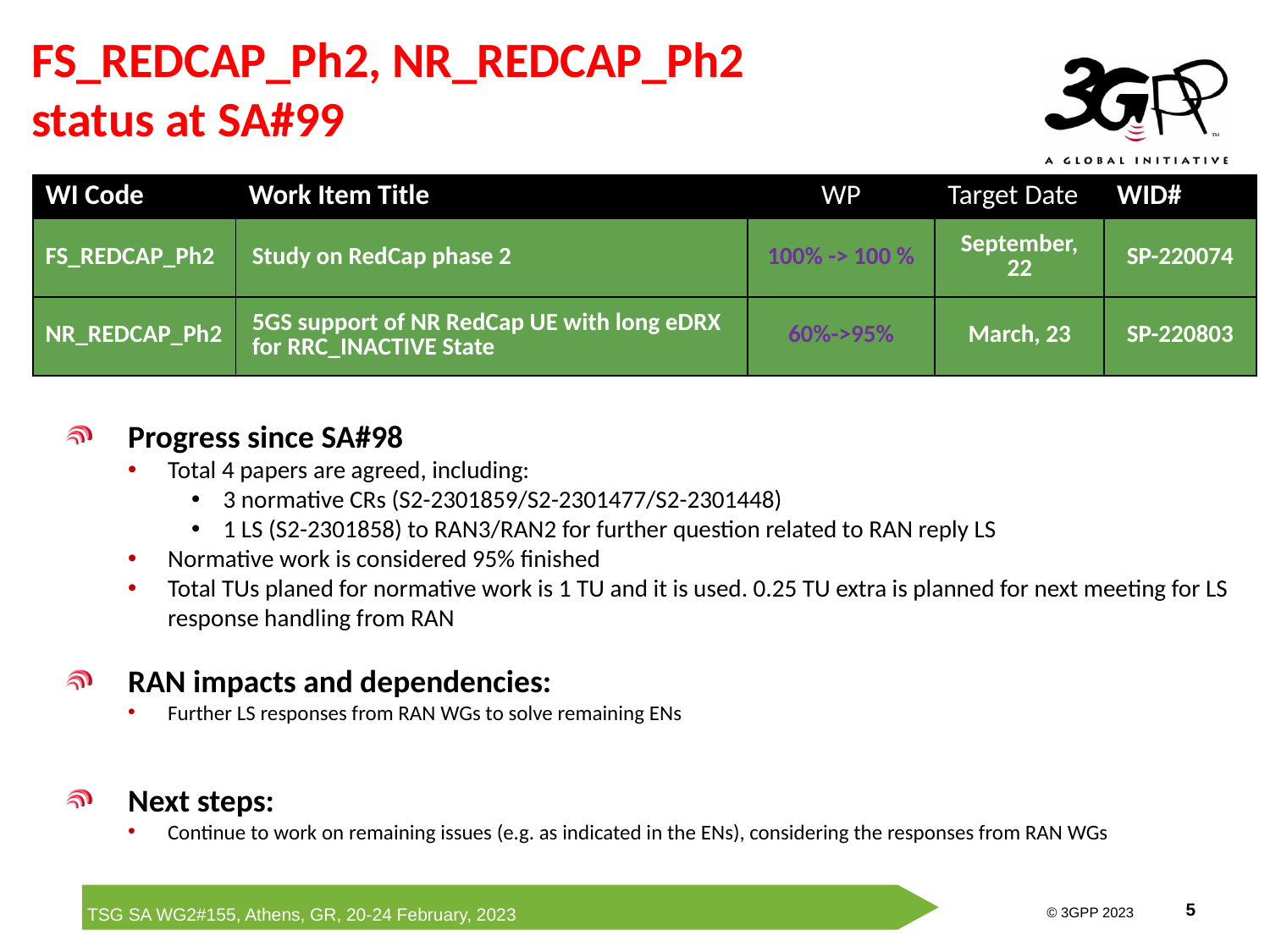

FS_REDCAP_Ph2, NR_REDCAP_Ph2
status at SA#99
| WI Code | Work Item Title | WP | Target Date | WID# |
| --- | --- | --- | --- | --- |
| FS\_REDCAP\_Ph2 | Study on RedCap phase 2 | 100% -> 100 % | September, 22 | SP-220074 |
| NR\_REDCAP\_Ph2 | 5GS support of NR RedCap UE with long eDRX for RRC\_INACTIVE State | 60%->95% | March, 23 | SP-220803 |
Progress since SA#98
Total 4 papers are agreed, including:
3 normative CRs (S2-2301859/S2-2301477/S2-2301448)
1 LS (S2-2301858) to RAN3/RAN2 for further question related to RAN reply LS
Normative work is considered 95% finished
Total TUs planed for normative work is 1 TU and it is used. 0.25 TU extra is planned for next meeting for LS response handling from RAN

RAN impacts and dependencies:
Further LS responses from RAN WGs to solve remaining ENs

Next steps:
Continue to work on remaining issues (e.g. as indicated in the ENs), considering the responses from RAN WGs